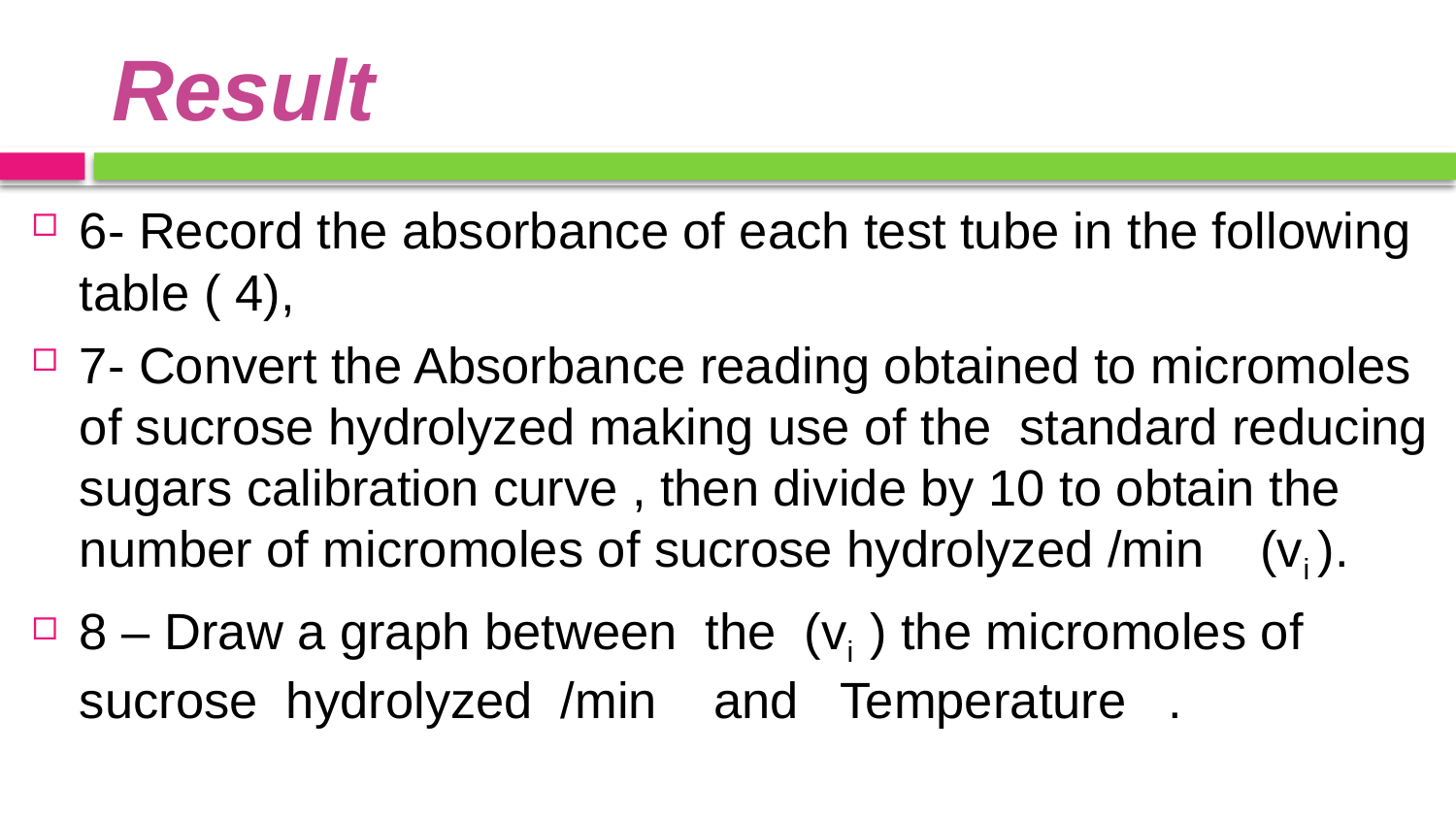

# Result
6- Record the absorbance of each test tube in the following table ( 4),
7- Convert the Absorbance reading obtained to micromoles of sucrose hydrolyzed making use of the  standard reducing sugars calibration curve , then divide by 10 to obtain the number of micromoles of sucrose hydrolyzed /min    (vi ).
8 – Draw a graph between  the  (vi  ) the micromoles of sucrose  hydrolyzed  /min    and   Temperature   .